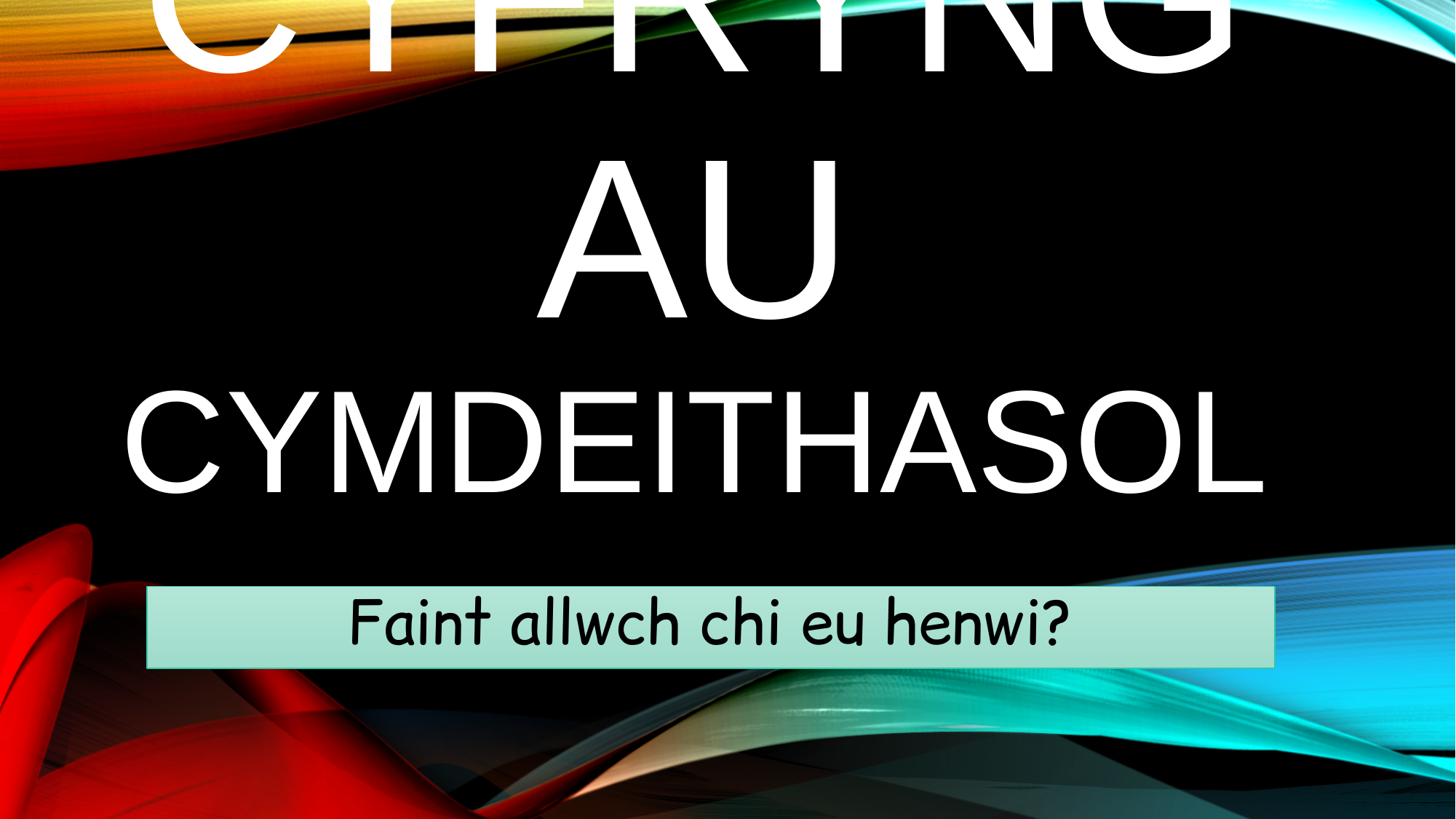

# CYFRYNGAU CYMDEITHASOL
Faint allwch chi eu henwi?